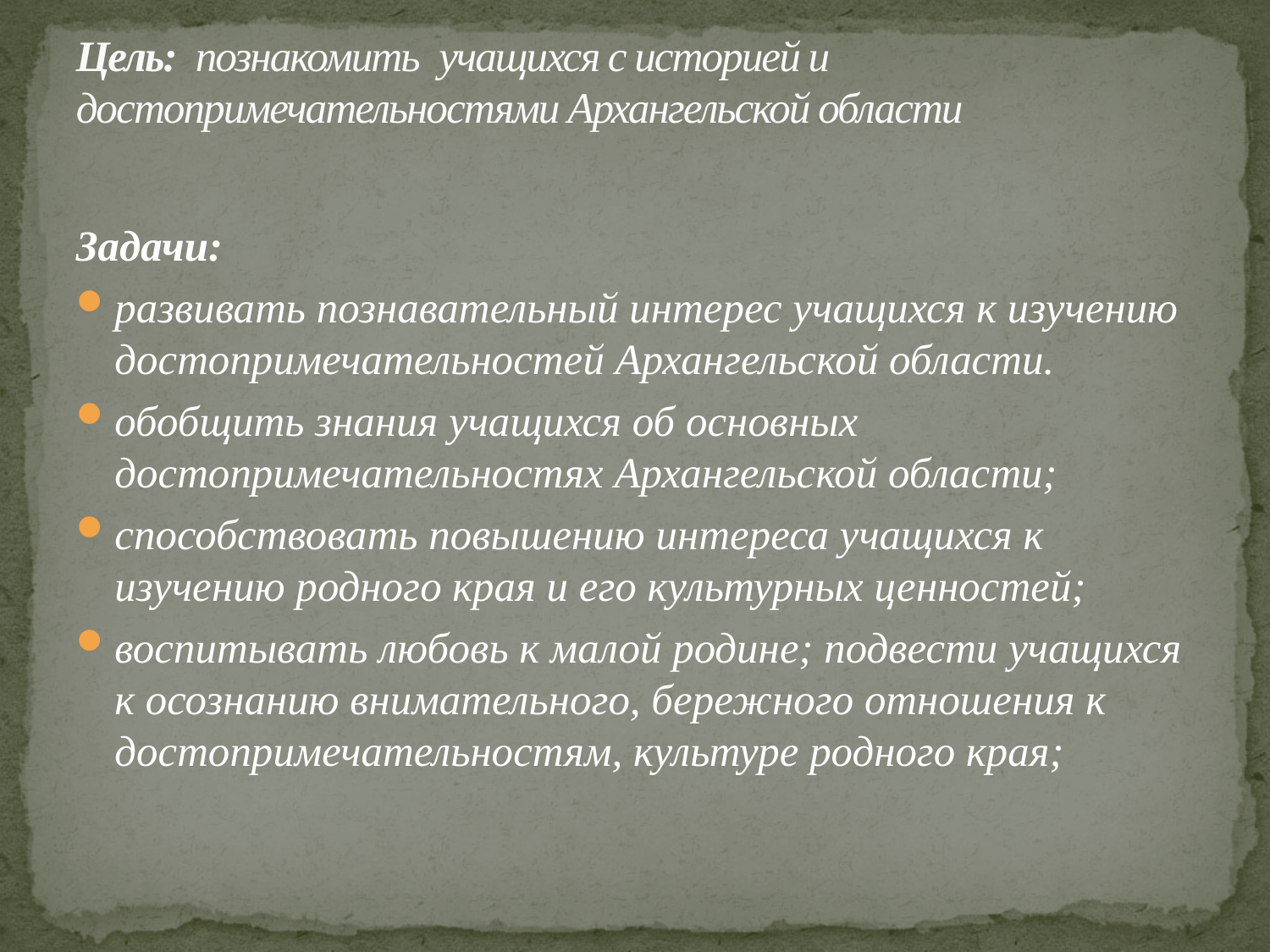

# Цель:  познакомить  учащихся с историей и достопримечательностями Архангельской области
Задачи:
развивать познавательный интерес учащихся к изучению достопримечательностей Архангельской области.
обобщить знания учащихся об основных достопримечательностях Архангельской области;
способствовать повышению интереса учащихся к изучению родного края и его культурных ценностей;
воспитывать любовь к малой родине; подвести учащихся к осознанию внимательного, бережного отношения к достопримечательностям, культуре родного края;